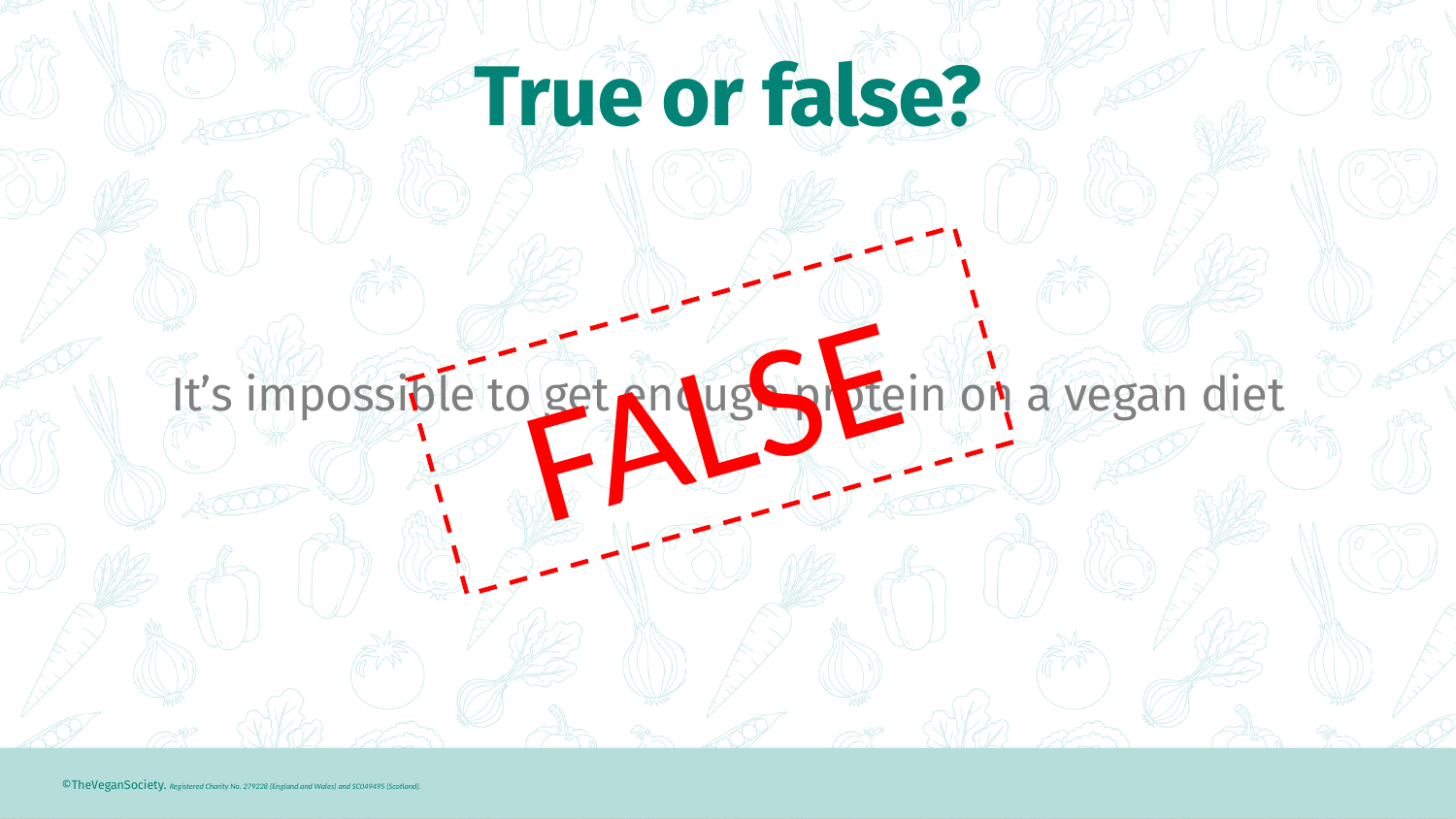

# True or false?
FALSE
It’s impossible to get enough protein on a vegan diet